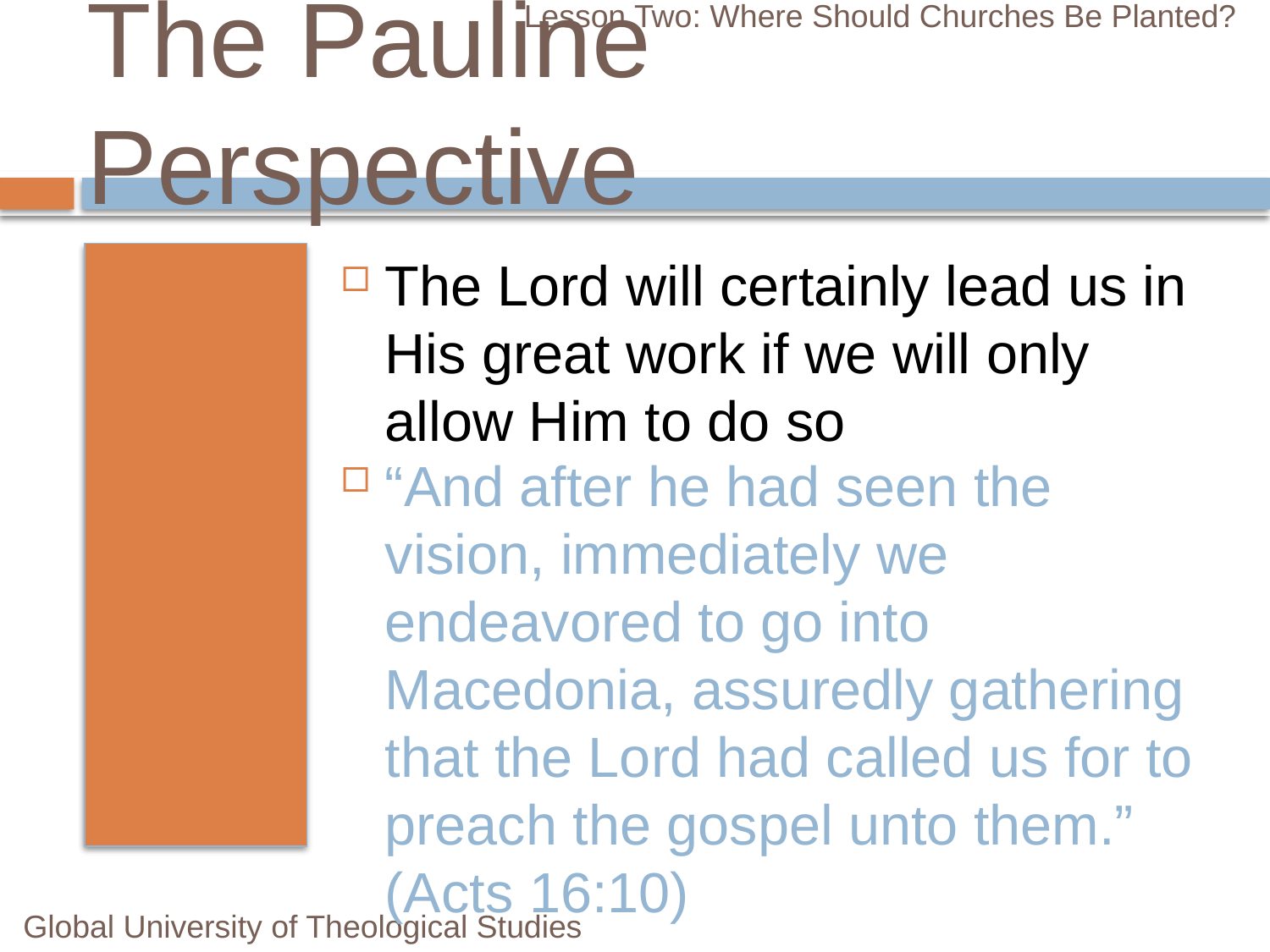

Lesson Two: Where Should Churches Be Planted?
# The Pauline Perspective

The Lord will certainly lead us in His great work if we will only allow Him to do so
“And after he had seen the vision, immediately we endeavored to go into Macedonia, assuredly gathering that the Lord had called us for to preach the gospel unto them.” (Acts 16:10)
Global University of Theological Studies